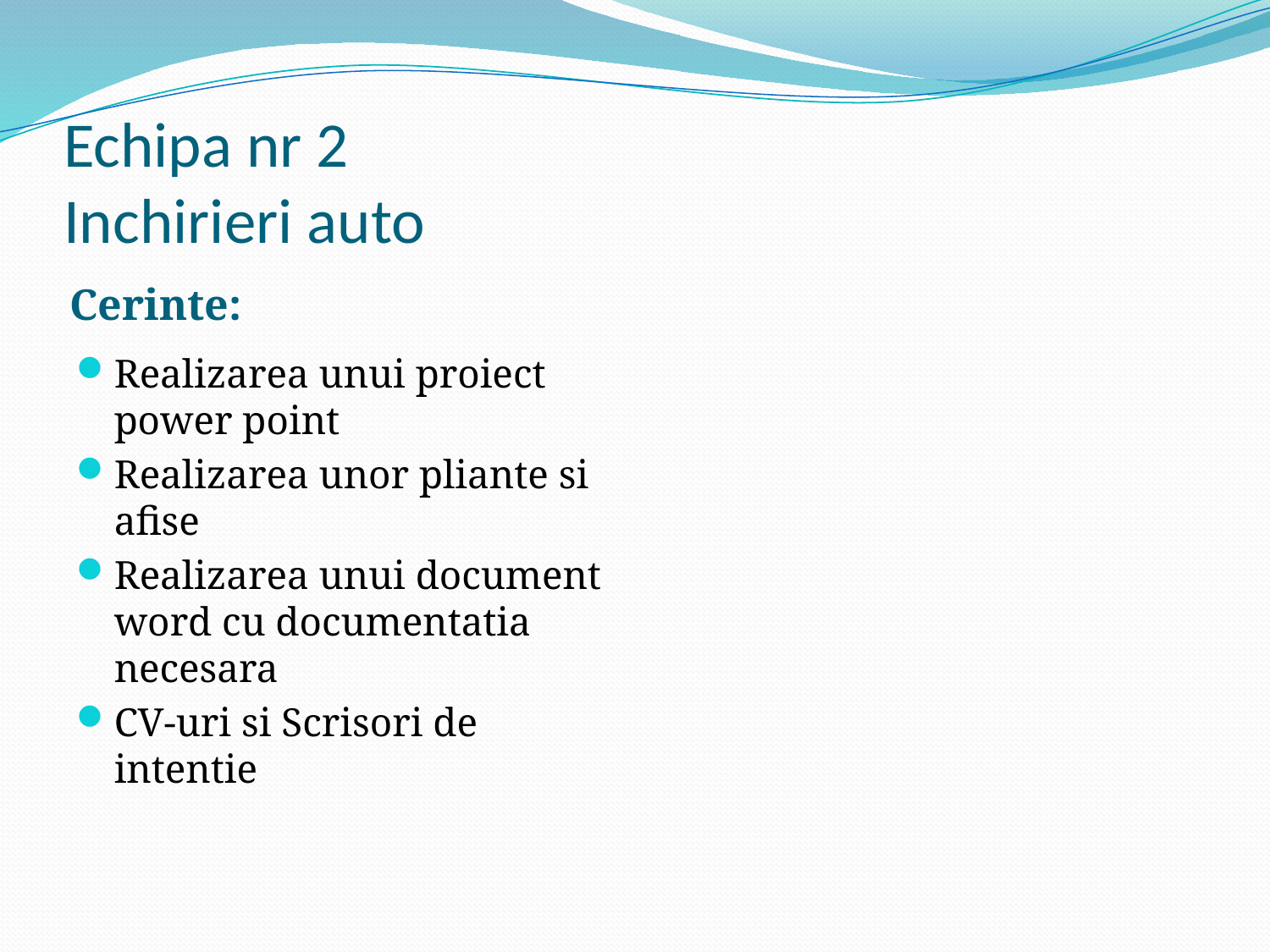

# Echipa nr 2 Inchirieri auto
Cerinte:

Realizarea unui proiect power point
Realizarea unor pliante si afise
Realizarea unui document word cu documentatia necesara
CV-uri si Scrisori de intentie